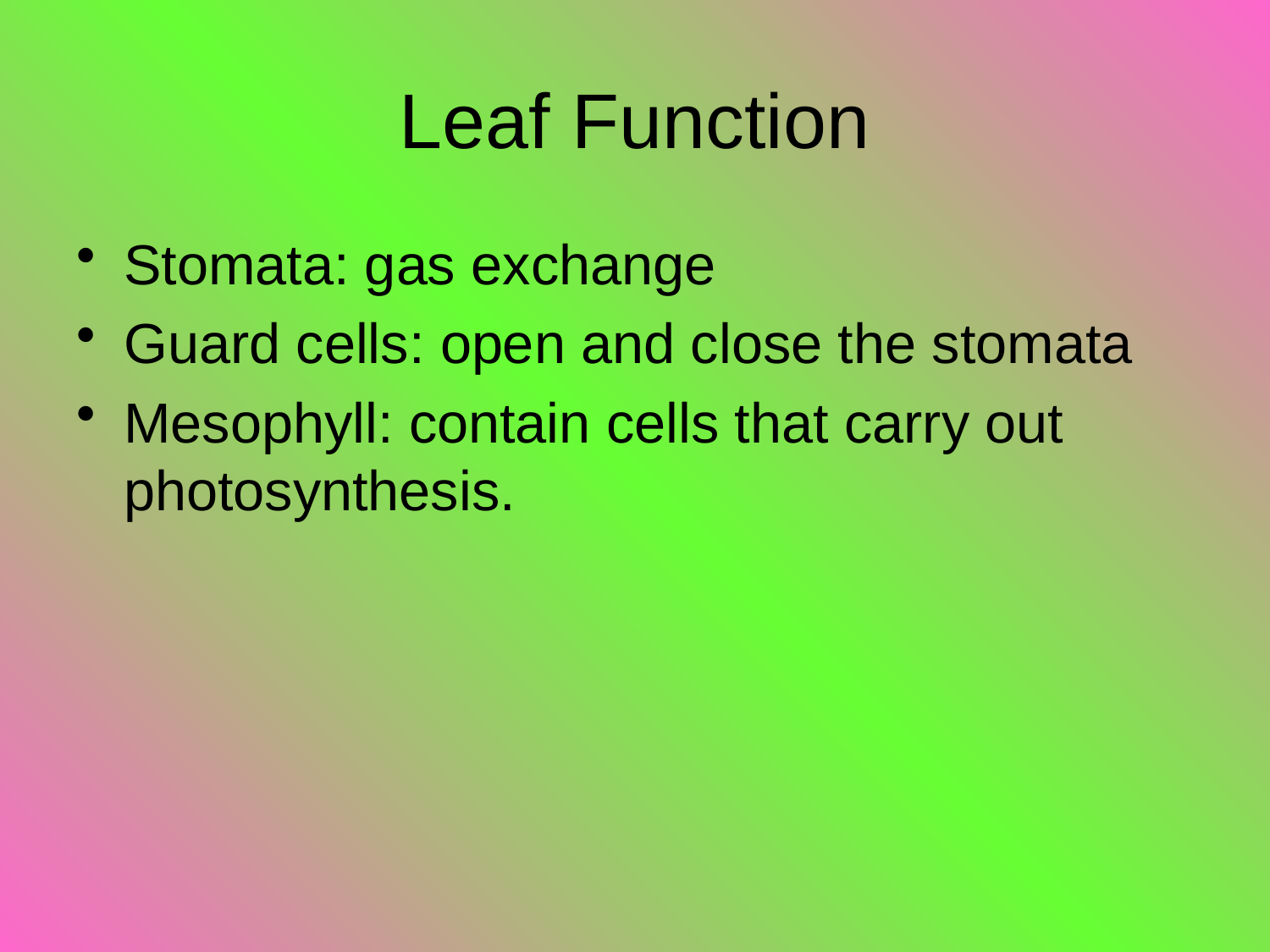

# Leaf Function
Stomata: gas exchange
Guard cells: open and close the stomata
Mesophyll: contain cells that carry out photosynthesis.